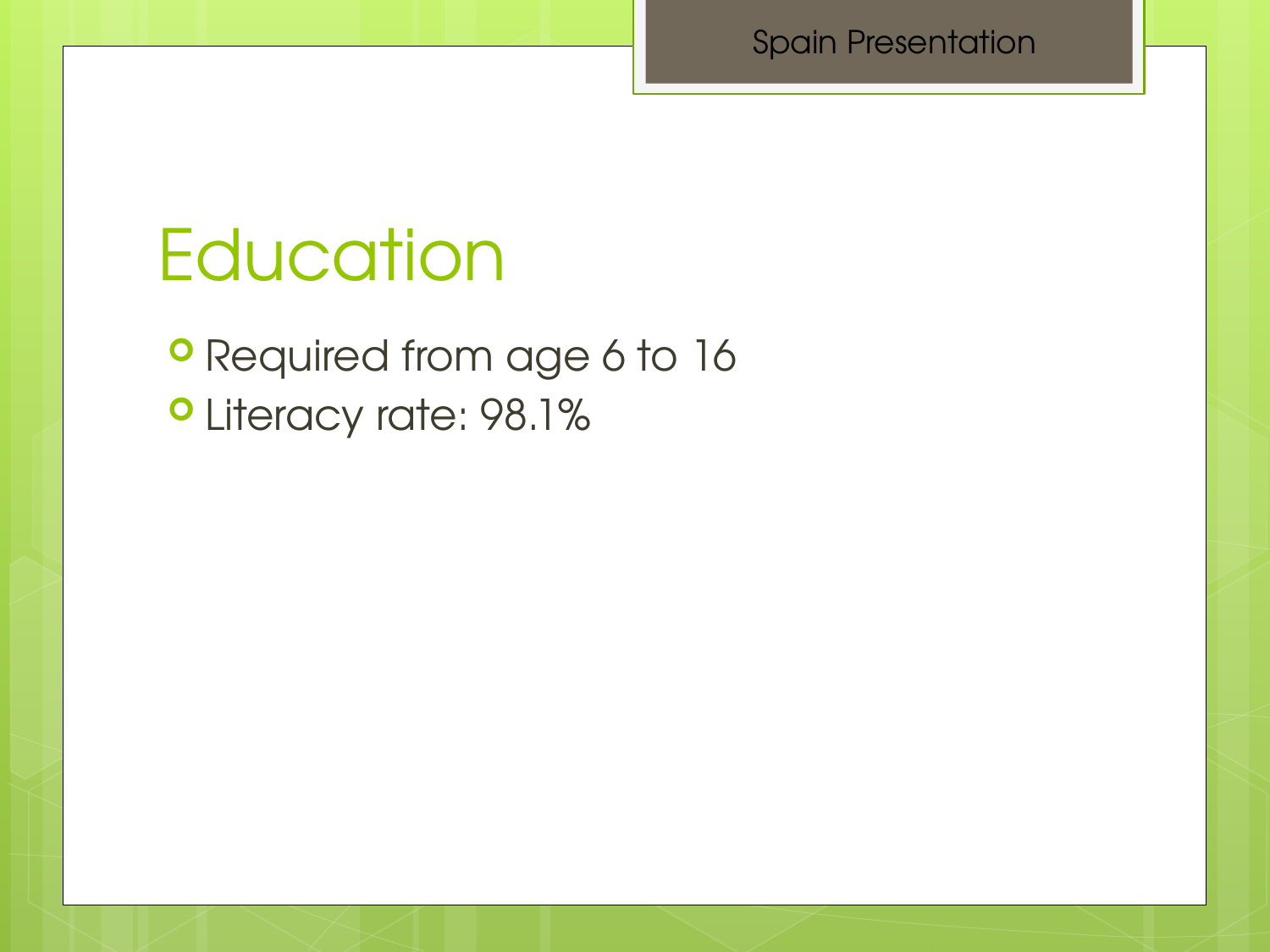

Spain Presentation
# Education
Required from age 6 to 16
Literacy rate: 98.1%